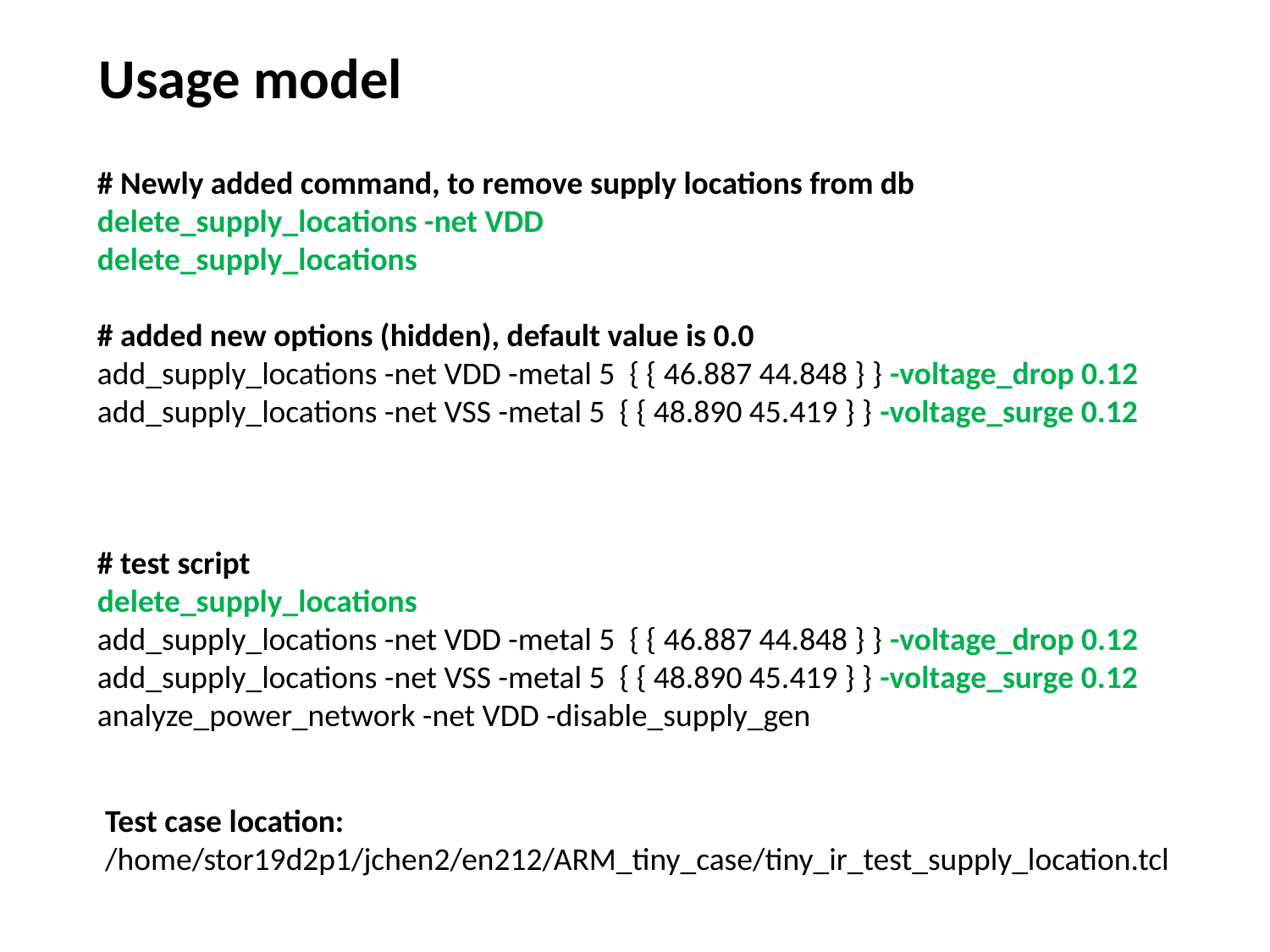

Usage model
# Newly added command, to remove supply locations from db
delete_supply_locations -net VDD
delete_supply_locations

# added new options (hidden), default value is 0.0
add_supply_locations -net VDD -metal 5  { { 46.887 44.848 } } -voltage_drop 0.12
add_supply_locations -net VSS -metal 5  { { 48.890 45.419 } } -voltage_surge 0.12
# test script
delete_supply_locations
add_supply_locations -net VDD -metal 5  { { 46.887 44.848 } } -voltage_drop 0.12
add_supply_locations -net VSS -metal 5  { { 48.890 45.419 } } -voltage_surge 0.12
analyze_power_network -net VDD -disable_supply_gen
Test case location:
/home/stor19d2p1/jchen2/en212/ARM_tiny_case/tiny_ir_test_supply_location.tcl